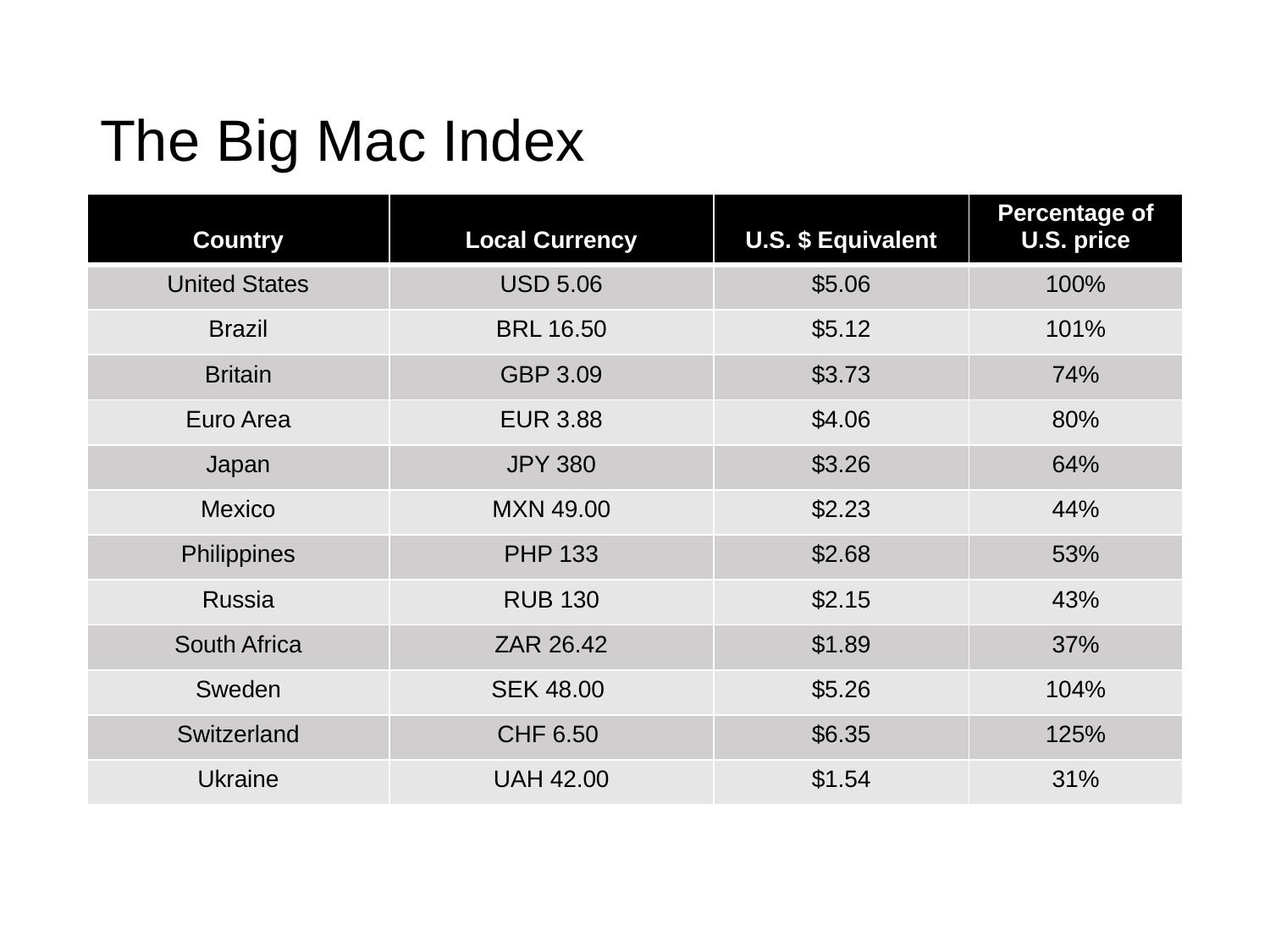

# The Big Mac Index
| Country | Local Currency | U.S. $ Equivalent | Percentage of U.S. price |
| --- | --- | --- | --- |
| United States | USD 5.06 | $5.06 | 100% |
| Brazil | BRL 16.50 | $5.12 | 101% |
| Britain | GBP 3.09 | $3.73 | 74% |
| Euro Area | EUR 3.88 | $4.06 | 80% |
| Japan | JPY 380 | $3.26 | 64% |
| Mexico | MXN 49.00 | $2.23 | 44% |
| Philippines | PHP 133 | $2.68 | 53% |
| Russia | RUB 130 | $2.15 | 43% |
| South Africa | ZAR 26.42 | $1.89 | 37% |
| Sweden | SEK 48.00 | $5.26 | 104% |
| Switzerland | CHF 6.50 | $6.35 | 125% |
| Ukraine | UAH 42.00 | $1.54 | 31% |
The Economist.